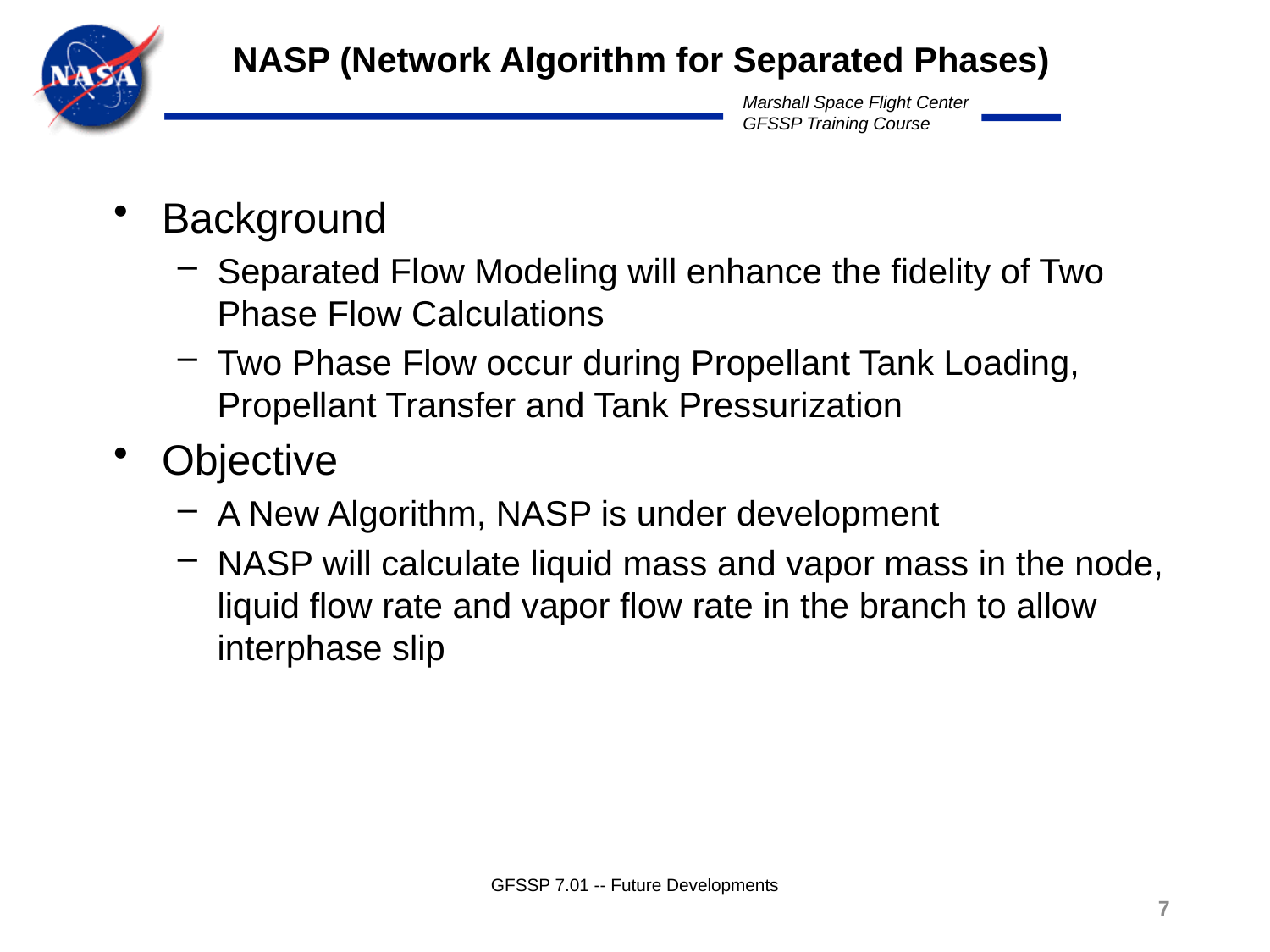

# NASP (Network Algorithm for Separated Phases)
Background
Separated Flow Modeling will enhance the fidelity of Two Phase Flow Calculations
Two Phase Flow occur during Propellant Tank Loading, Propellant Transfer and Tank Pressurization
Objective
A New Algorithm, NASP is under development
NASP will calculate liquid mass and vapor mass in the node, liquid flow rate and vapor flow rate in the branch to allow interphase slip
GFSSP 7.01 -- Future Developments
7